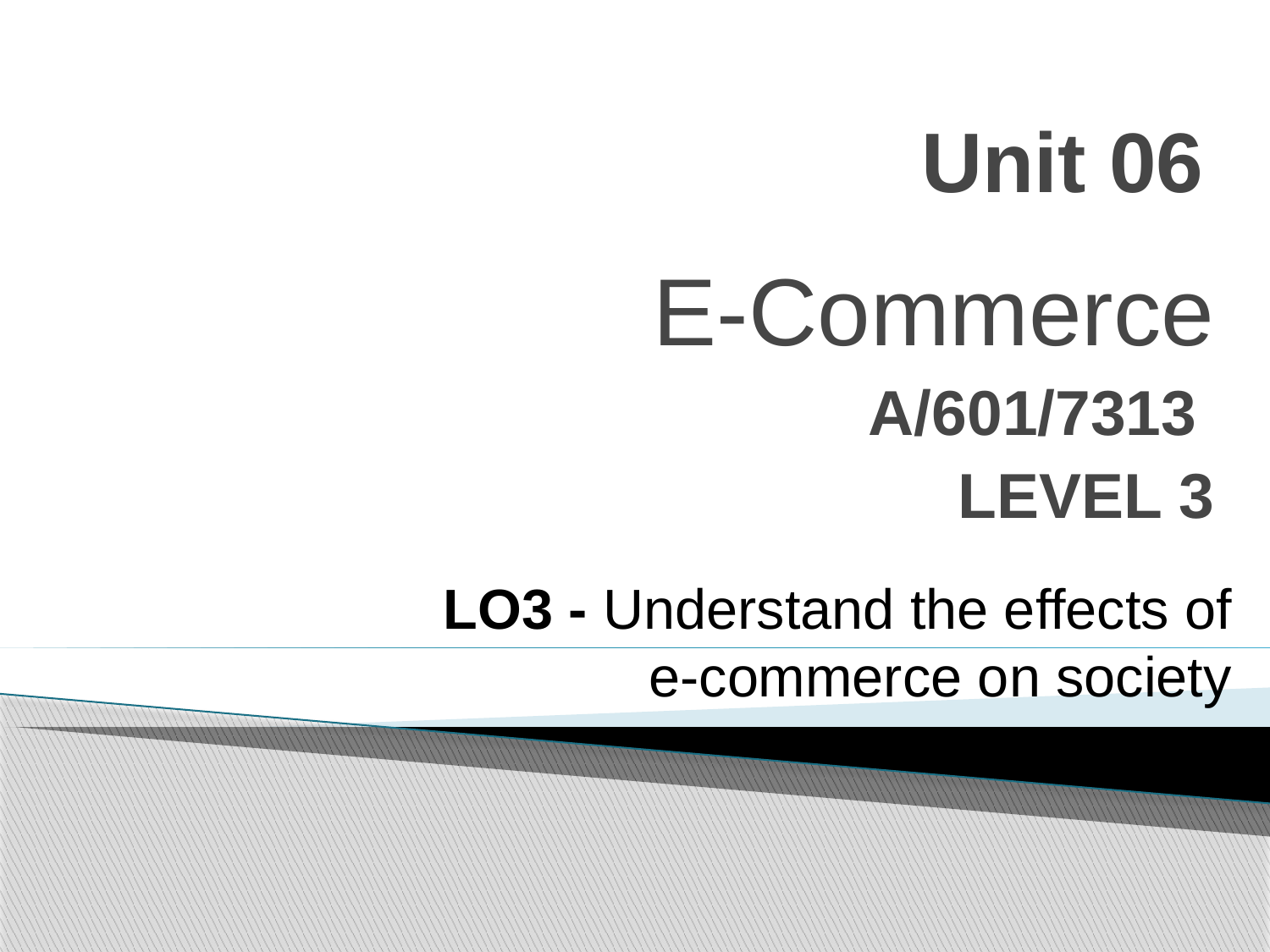

# Unit 06
 E-Commerce
A/601/7313
LEVEL 3
LO3 - Understand the effects of
e-commerce on society